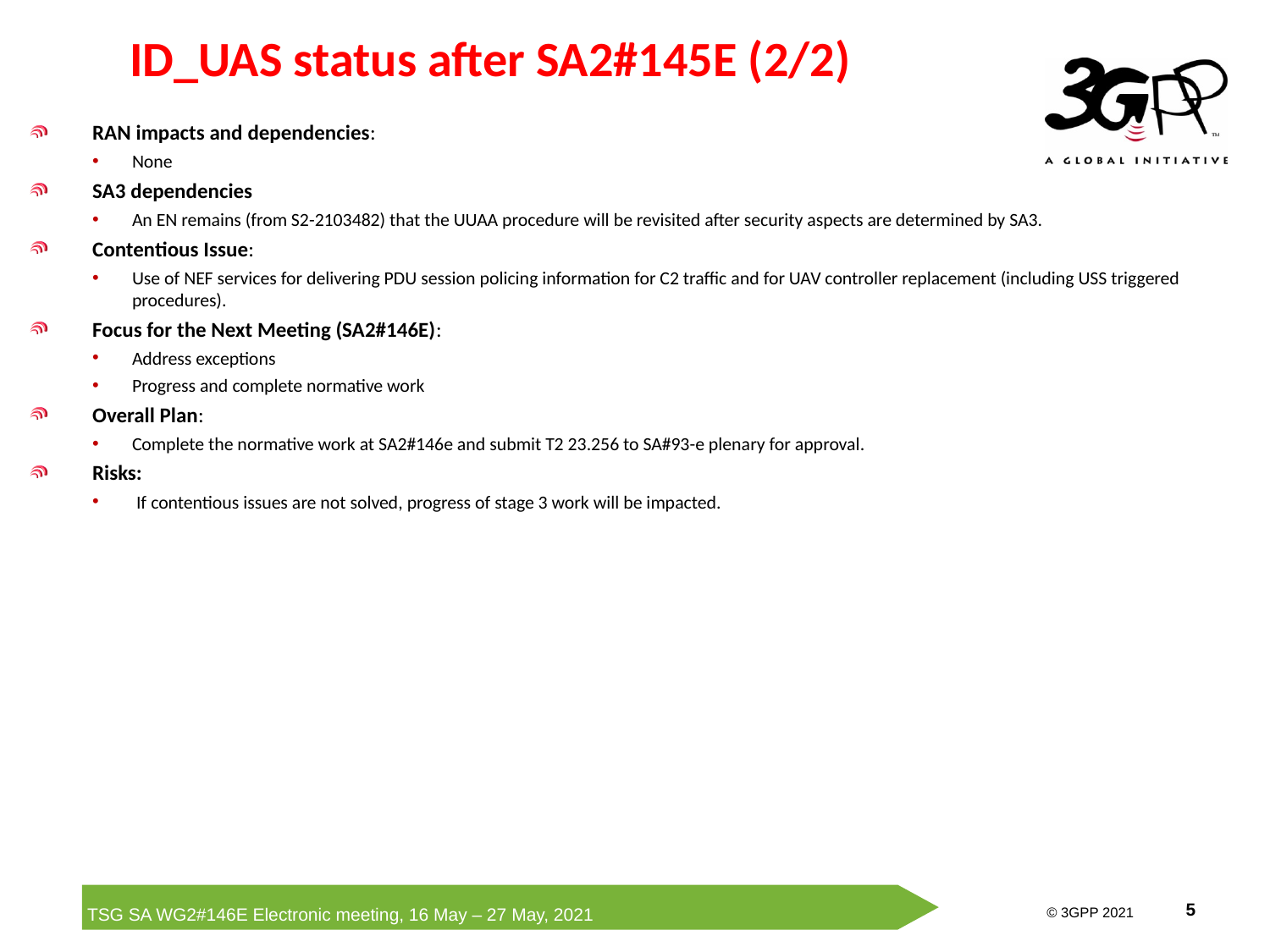

# ID_UAS status after SA2#145E (2/2)
RAN impacts and dependencies:
None
SA3 dependencies
An EN remains (from S2-2103482) that the UUAA procedure will be revisited after security aspects are determined by SA3.
Contentious Issue:
Use of NEF services for delivering PDU session policing information for C2 traffic and for UAV controller replacement (including USS triggered procedures).
Focus for the Next Meeting (SA2#146E):
Address exceptions
Progress and complete normative work
Overall Plan:
Complete the normative work at SA2#146e and submit T2 23.256 to SA#93-e plenary for approval.
Risks:
 If contentious issues are not solved, progress of stage 3 work will be impacted.